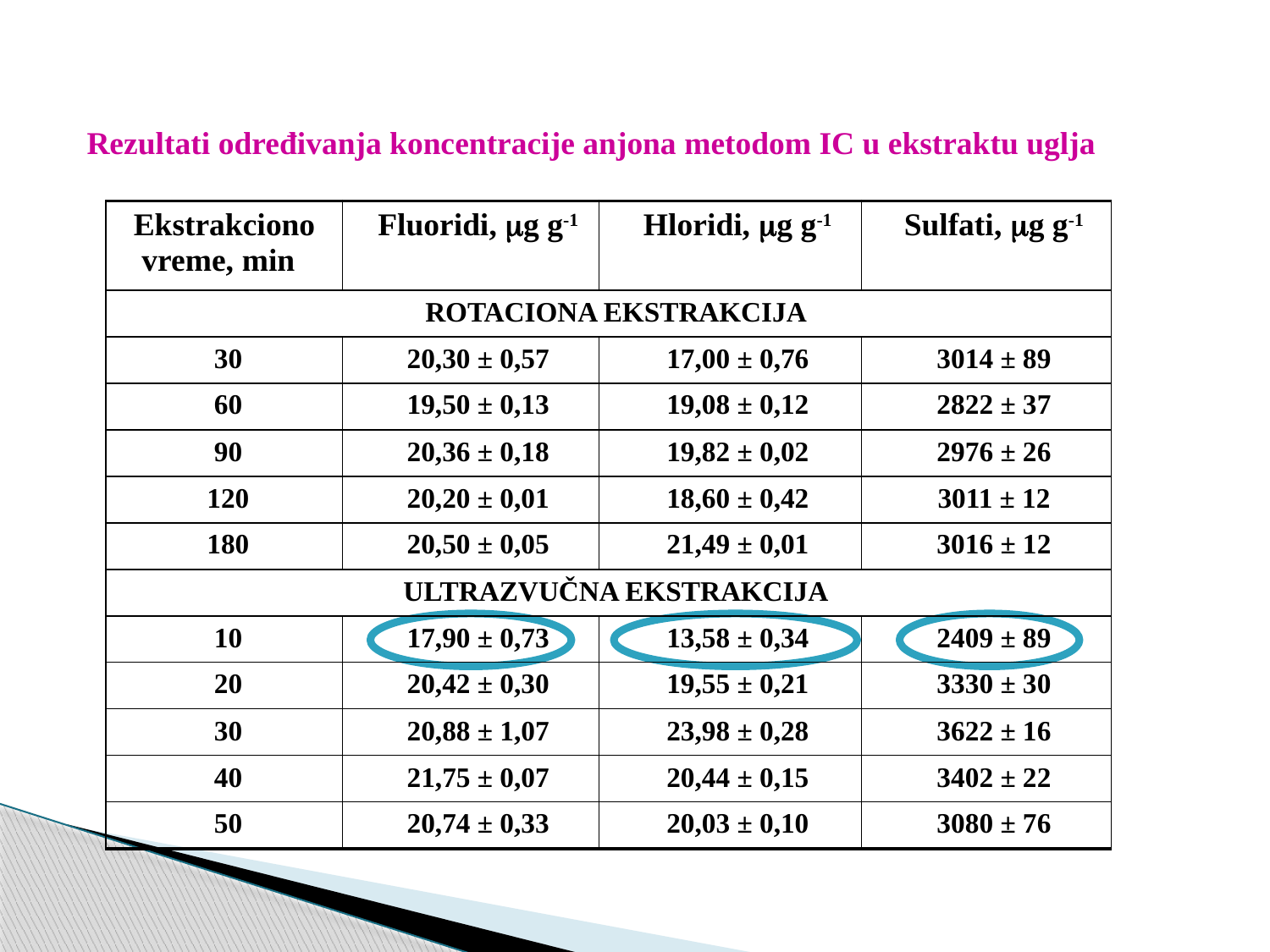

Rezultati određivanja koncentracije anjona metodom IC u ekstraktu uglja
| Ekstrakciono vreme, min | Fluoridi, μg g-1 | Hloridi, μg g-1 | Sulfati, μg g-1 |
| --- | --- | --- | --- |
| ROTACIONA EKSTRAKCIJA |  |  |  |
| 30 | 20,30 ± 0,57 | 17,00 ± 0,76 | 3014 ± 89 |
| 60 | 19,50 ± 0,13 | 19,08 ± 0,12 | 2822 ± 37 |
| 90 | 20,36 ± 0,18 | 19,82 ± 0,02 | 2976 ± 26 |
| 120 | 20,20 ± 0,01 | 18,60 ± 0,42 | 3011 ± 12 |
| 180 | 20,50 ± 0,05 | 21,49 ± 0,01 | 3016 ± 12 |
| ULTRAZVUČNA EKSTRAKCIJA |  |  |  |
| 10 | 17,90 ± 0,73 | 13,58 ± 0,34 | 2409 ± 89 |
| 20 | 20,42 ± 0,30 | 19,55 ± 0,21 | 3330 ± 30 |
| 30 | 20,88 ± 1,07 | 23,98 ± 0,28 | 3622 ± 16 |
| 40 | 21,75 ± 0,07 | 20,44 ± 0,15 | 3402 ± 22 |
| 50 | 20,74 ± 0,33 | 20,03 ± 0,10 | 3080 ± 76 |